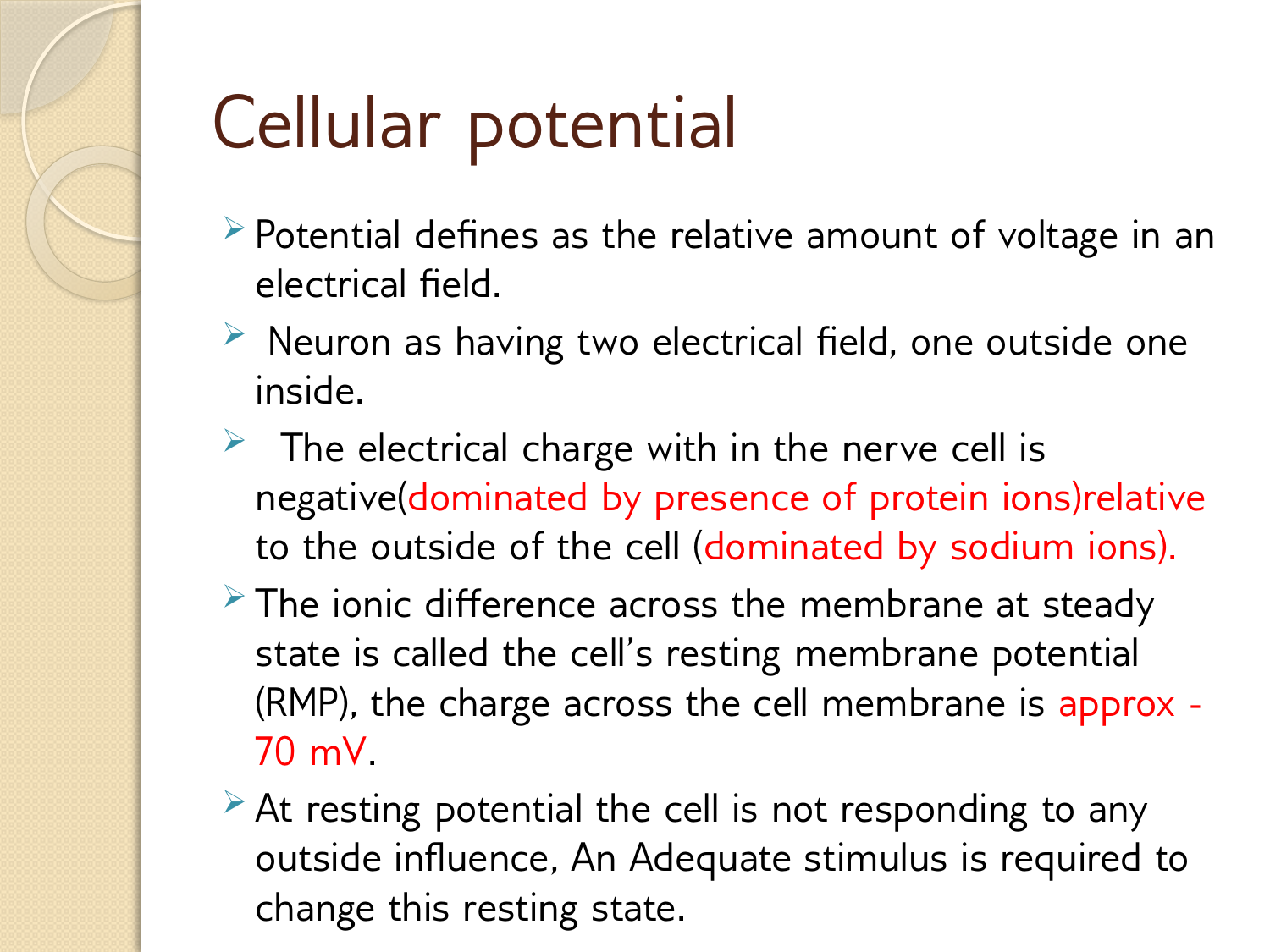

# Cellular potential
Potential defines as the relative amount of voltage in an electrical field.
 Neuron as having two electrical field, one outside one inside.
  The electrical charge with in the nerve cell is negative(dominated by presence of protein ions)relative to the outside of the cell (dominated by sodium ions).
The ionic difference across the membrane at steady state is called the cell’s resting membrane potential (RMP), the charge across the cell membrane is approx -70 mV.
At resting potential the cell is not responding to any outside influence, An Adequate stimulus is required to change this resting state.